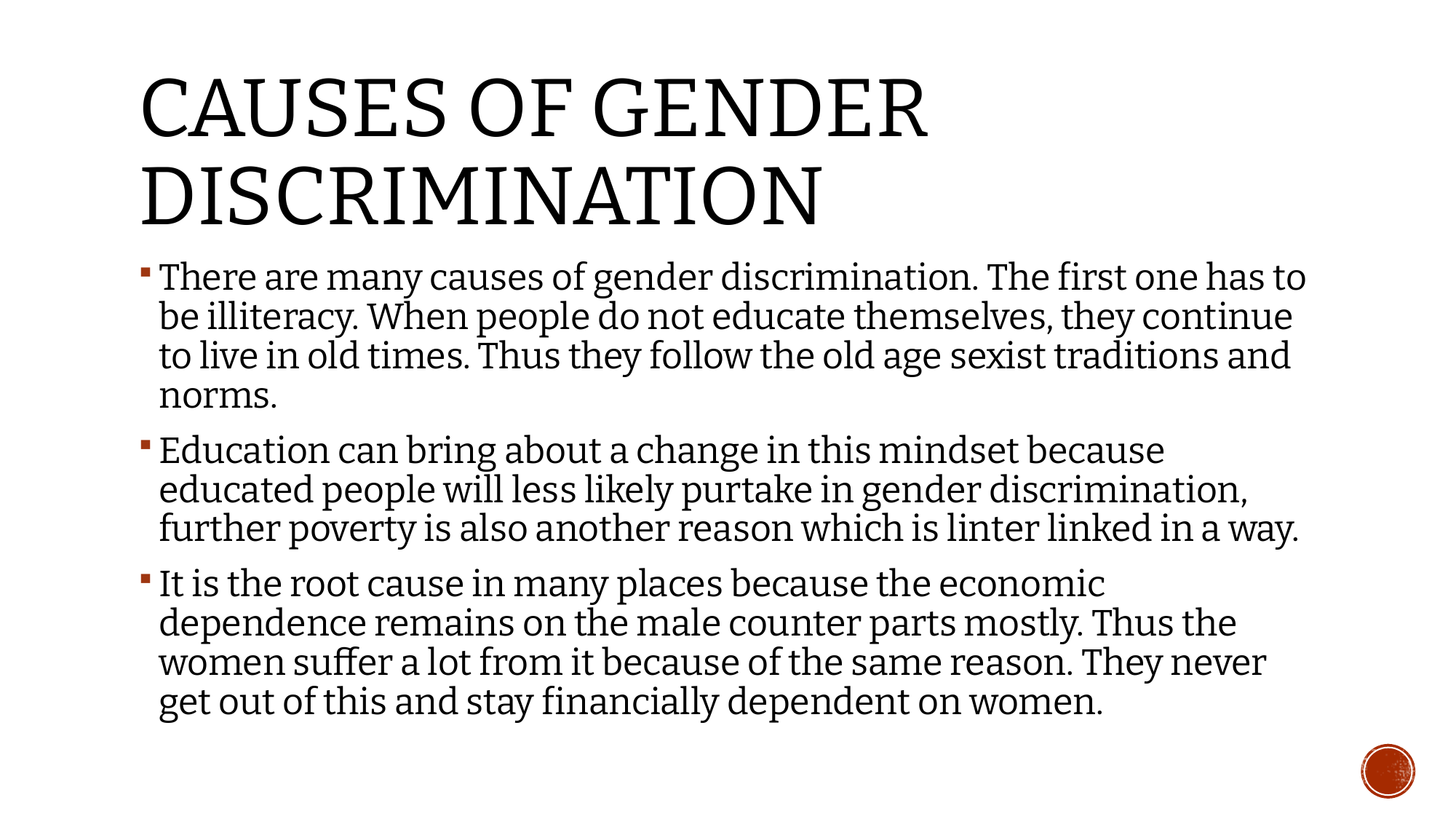

# Causes of gender discrimination
There are many causes of gender discrimination. The first one has to be illiteracy. When people do not educate themselves, they continue to live in old times. Thus they follow the old age sexist traditions and norms.
Education can bring about a change in this mindset because educated people will less likely purtake in gender discrimination, further poverty is also another reason which is linter linked in a way.
It is the root cause in many places because the economic dependence remains on the male counter parts mostly. Thus the women suffer a lot from it because of the same reason. They never get out of this and stay financially dependent on women.